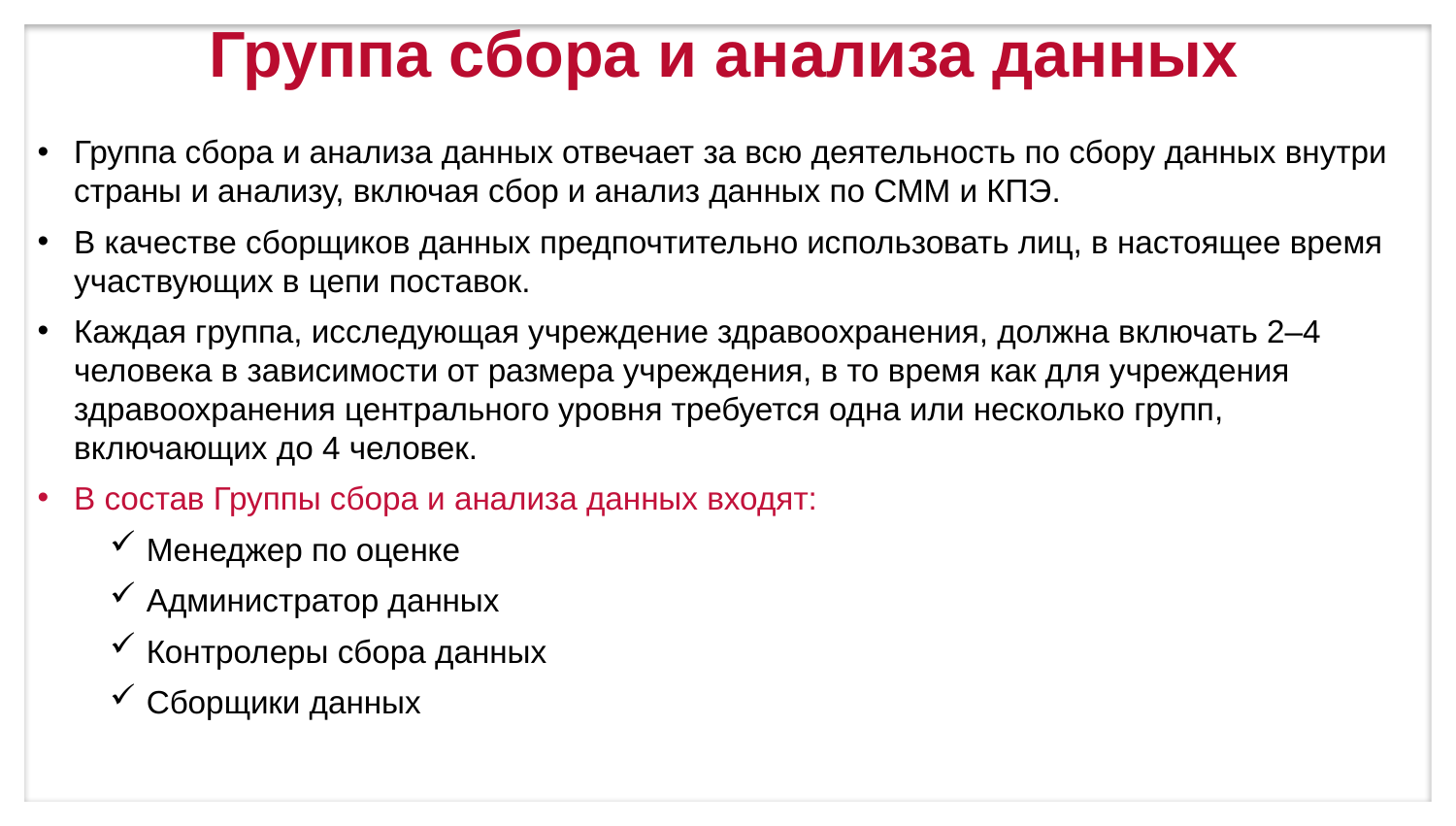

# Группа сбора и анализа данных
Группа сбора и анализа данных отвечает за всю деятельность по сбору данных внутри страны и анализу, включая сбор и анализ данных по СММ и КПЭ.
В качестве сборщиков данных предпочтительно использовать лиц, в настоящее время участвующих в цепи поставок.
Каждая группа, исследующая учреждение здравоохранения, должна включать 2–4 человека в зависимости от размера учреждения, в то время как для учреждения здравоохранения центрального уровня требуется одна или несколько групп, включающих до 4 человек.
В состав Группы сбора и анализа данных входят:
Менеджер по оценке
Администратор данных
Контролеры сбора данных
Сборщики данных